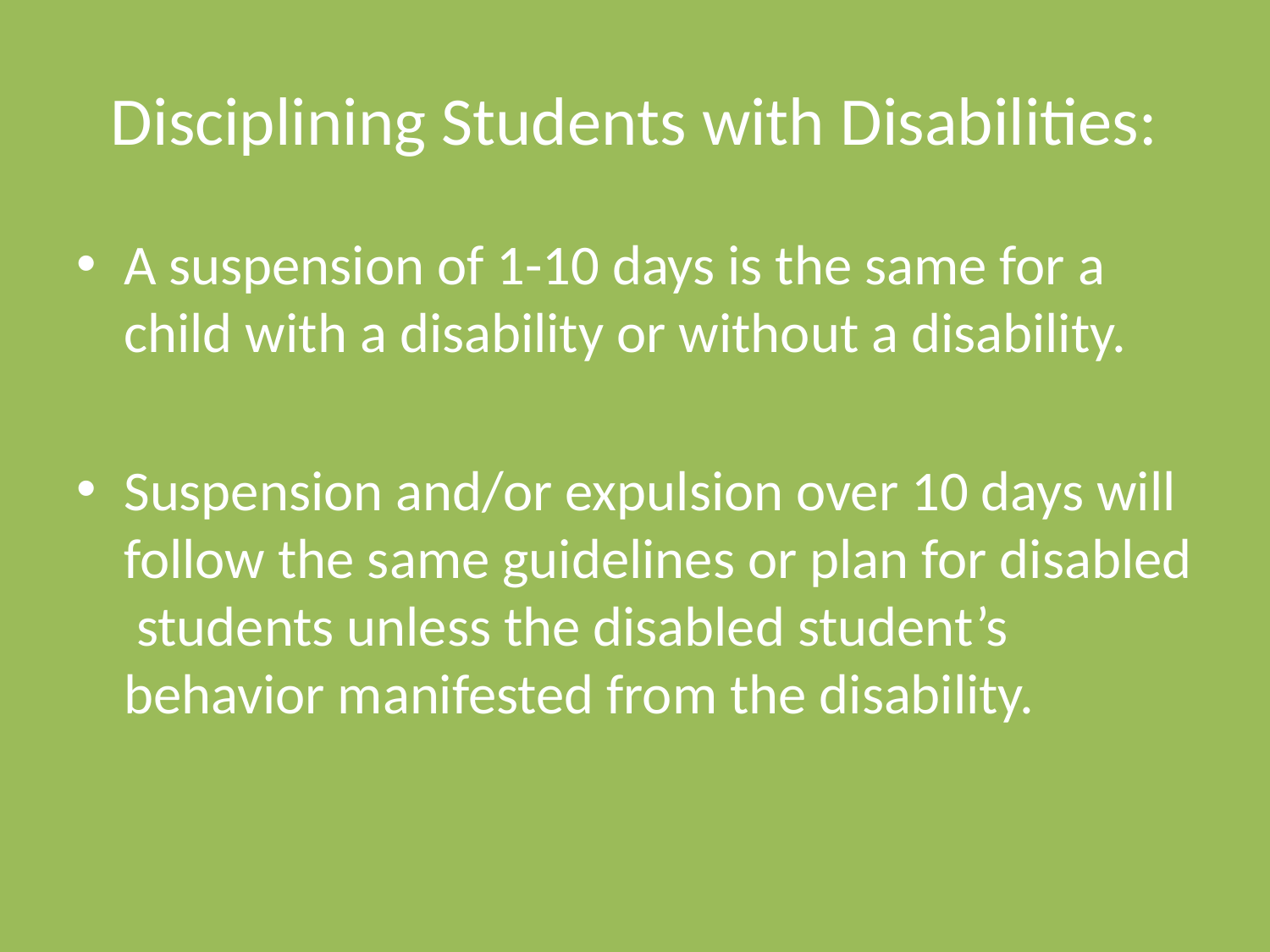

# Disciplining Students with Disabilities:
A suspension of 1-10 days is the same for a child with a disability or without a disability.

Suspension and/or expulsion over 10 days will follow the same guidelines or plan for disabled  students unless the disabled student’s behavior manifested from the disability.